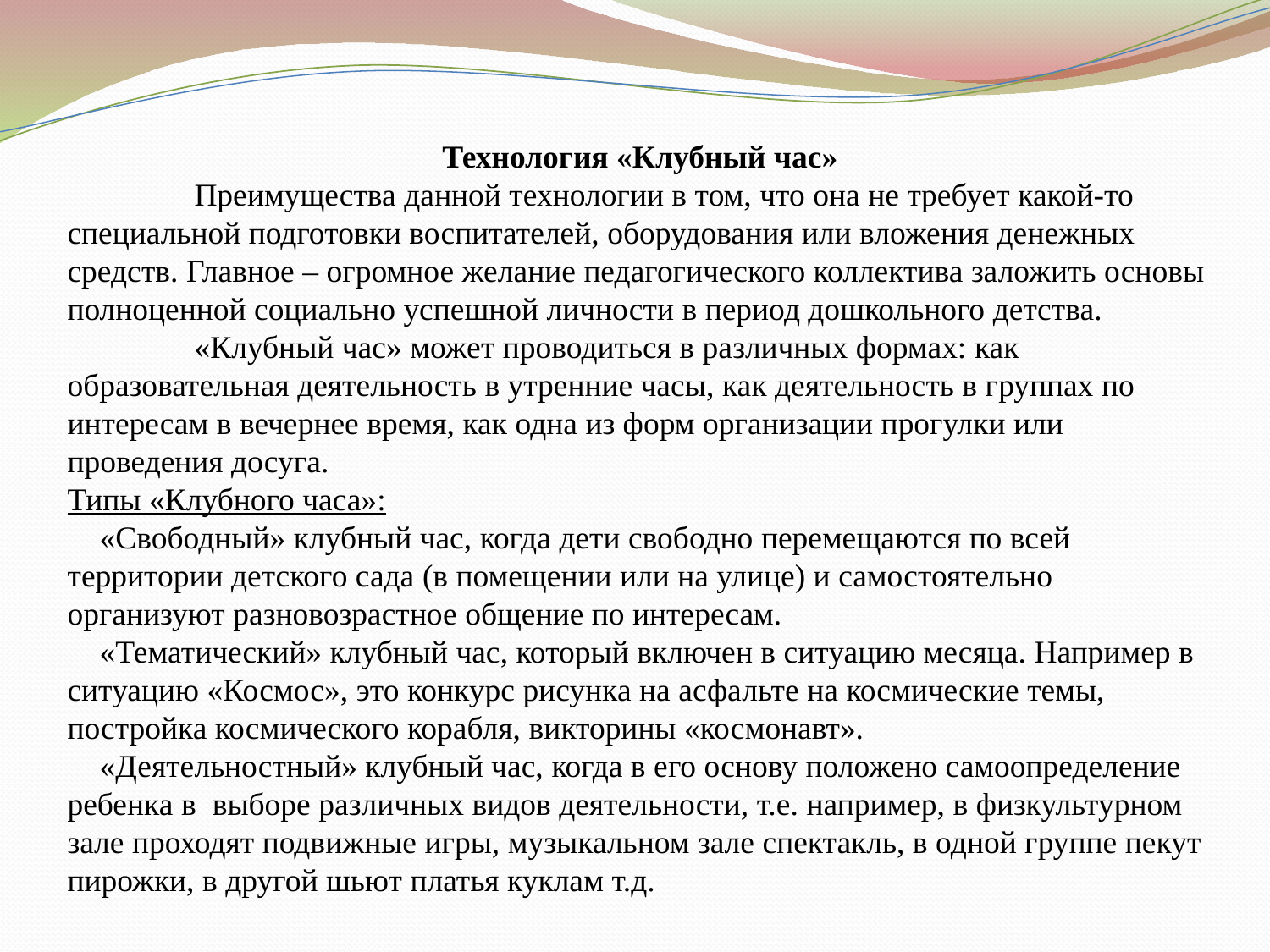

Технология «Клубный час»
	Преимущества данной технологии в том, что она не требует какой-то специальной подготовки воспитателей, оборудования или вложения денежных средств. Главное – огромное желание педагогического коллектива заложить основы полноценной социально успешной личности в период дошкольного детства.
	«Клубный час» может проводиться в различных формах: как образовательная деятельность в утренние часы, как деятельность в группах по интересам в вечернее время, как одна из форм организации прогулки или проведения досуга.
Типы «Клубного часа»:
    «Свободный» клубный час, когда дети свободно перемещаются по всей территории детского сада (в помещении или на улице) и самостоятельно организуют разновозрастное общение по интересам.
    «Тематический» клубный час, который включен в ситуацию месяца. Например в  ситуацию «Космос», это конкурс рисунка на асфальте на космические темы, постройка космического корабля, викторины «космонавт».
    «Деятельностный» клубный час, когда в его основу положено самоопределение ребенка в  выборе различных видов деятельности, т.е. например, в физкультурном зале проходят подвижные игры, музыкальном зале спектакль, в одной группе пекут пирожки, в другой шьют платья куклам т.д.